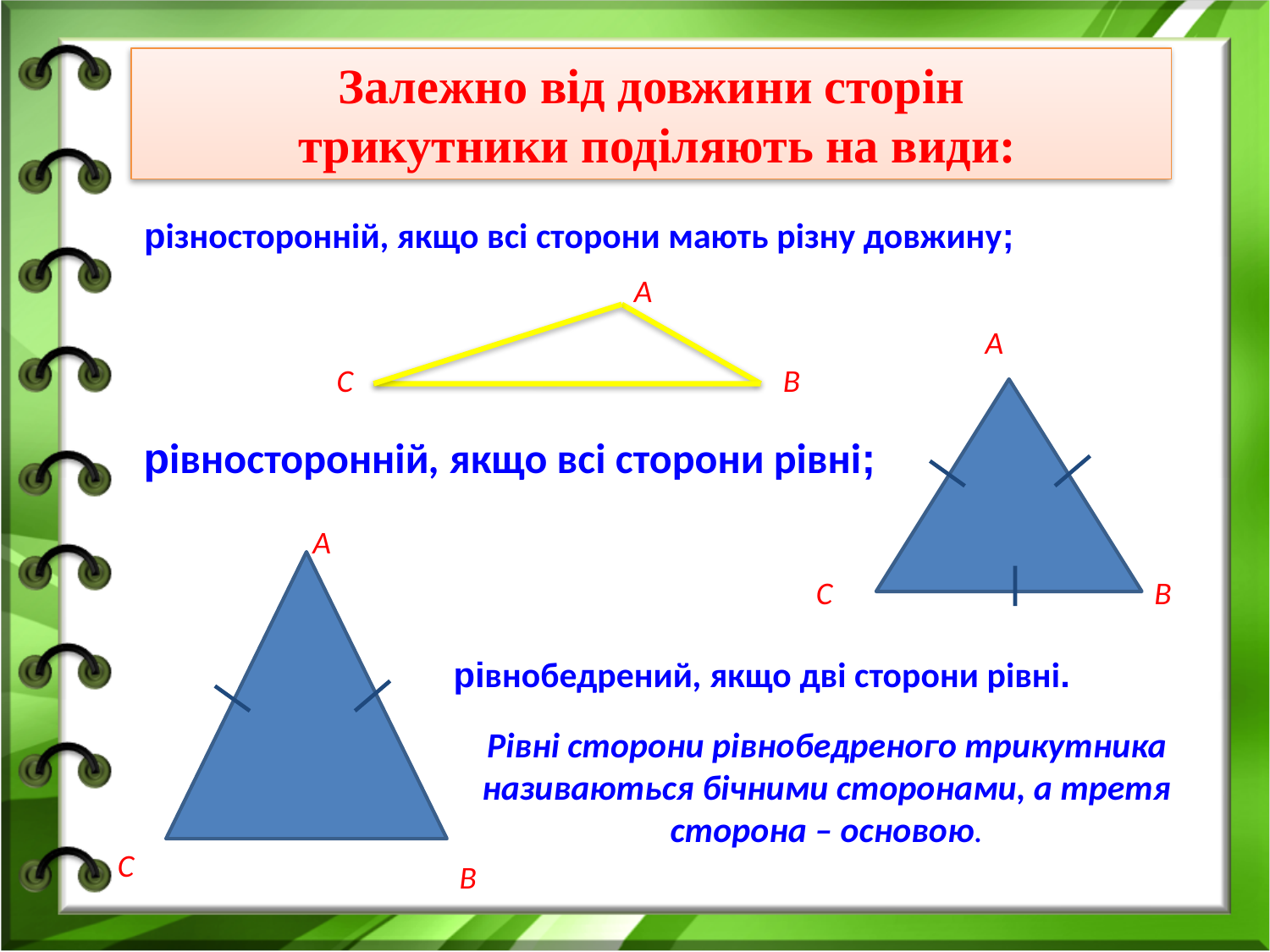

Залежно від довжини сторін
 трикутники поділяють на види:
різносторонній, якщо всі сторони мають різну довжину;
А
С
В
А

С
В

рівносторонній, якщо всі сторони рівні;
А

С
В

рівнобедрений, якщо дві сторони рівні.
Рівні сторони рівнобедреного трикутника називаються бічними сторонами, а третя сторона – основою.